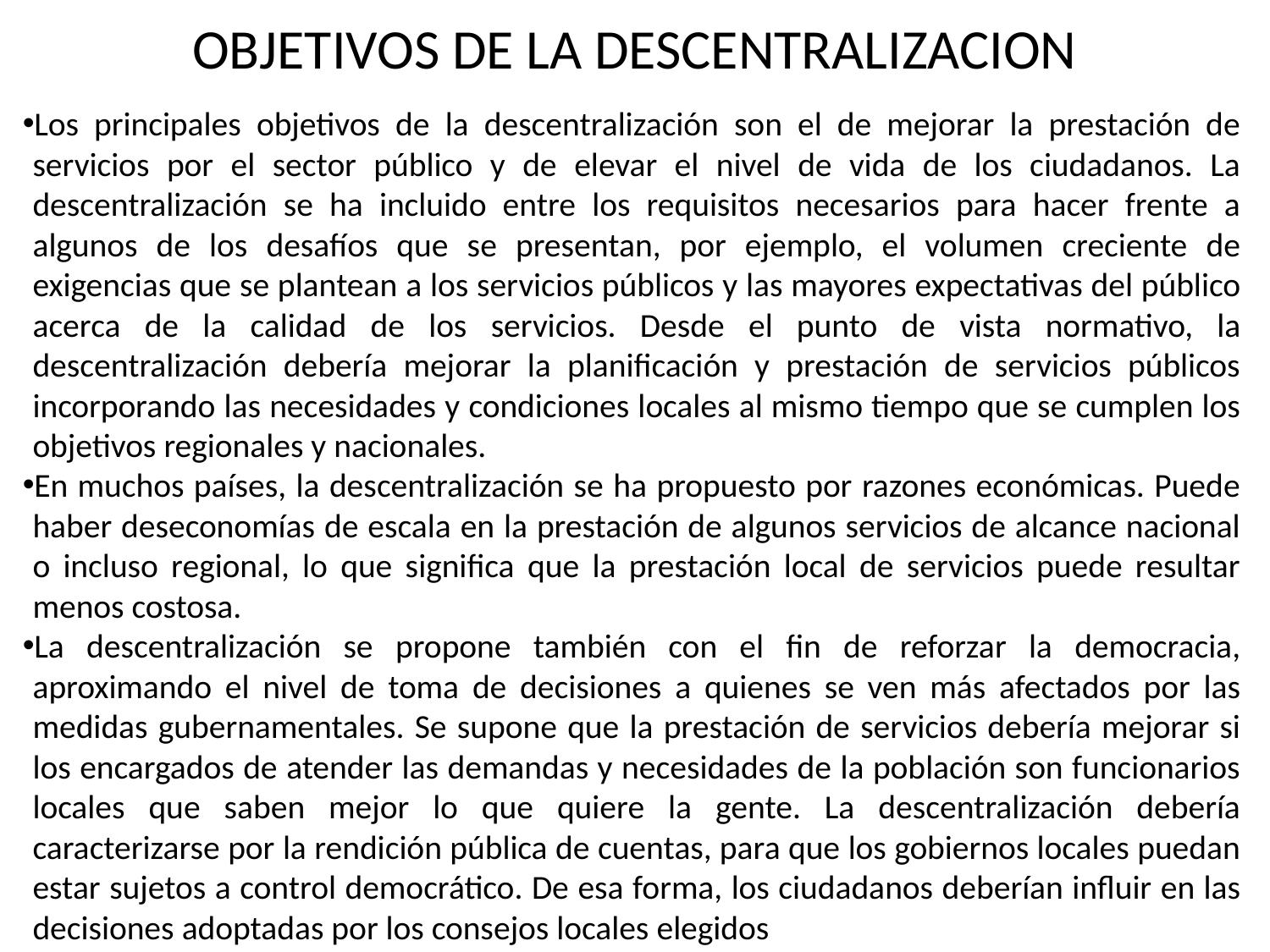

# OBJETIVOS DE LA DESCENTRALIZACION
Los principales objetivos de la descentralización son el de mejorar la prestación de servicios por el sector público y de elevar el nivel de vida de los ciudadanos. La descentralización se ha incluido entre los requisitos necesarios para hacer frente a algunos de los desafíos que se presentan, por ejemplo, el volumen creciente de exigencias que se plantean a los servicios públicos y las mayores expectativas del público acerca de la calidad de los servicios. Desde el punto de vista normativo, la descentralización debería mejorar la planificación y prestación de servicios públicos incorporando las necesidades y condiciones locales al mismo tiempo que se cumplen los objetivos regionales y nacionales.
En muchos países, la descentralización se ha propuesto por razones económicas. Puede haber deseconomías de escala en la prestación de algunos servicios de alcance nacional o incluso regional, lo que significa que la prestación local de servicios puede resultar menos costosa.
La descentralización se propone también con el fin de reforzar la democracia, aproximando el nivel de toma de decisiones a quienes se ven más afectados por las medidas gubernamentales. Se supone que la prestación de servicios debería mejorar si los encargados de atender las demandas y necesidades de la población son funcionarios locales que saben mejor lo que quiere la gente. La descentralización debería caracterizarse por la rendición pública de cuentas, para que los gobiernos locales puedan estar sujetos a control democrático. De esa forma, los ciudadanos deberían influir en las decisiones adoptadas por los consejos locales elegidos